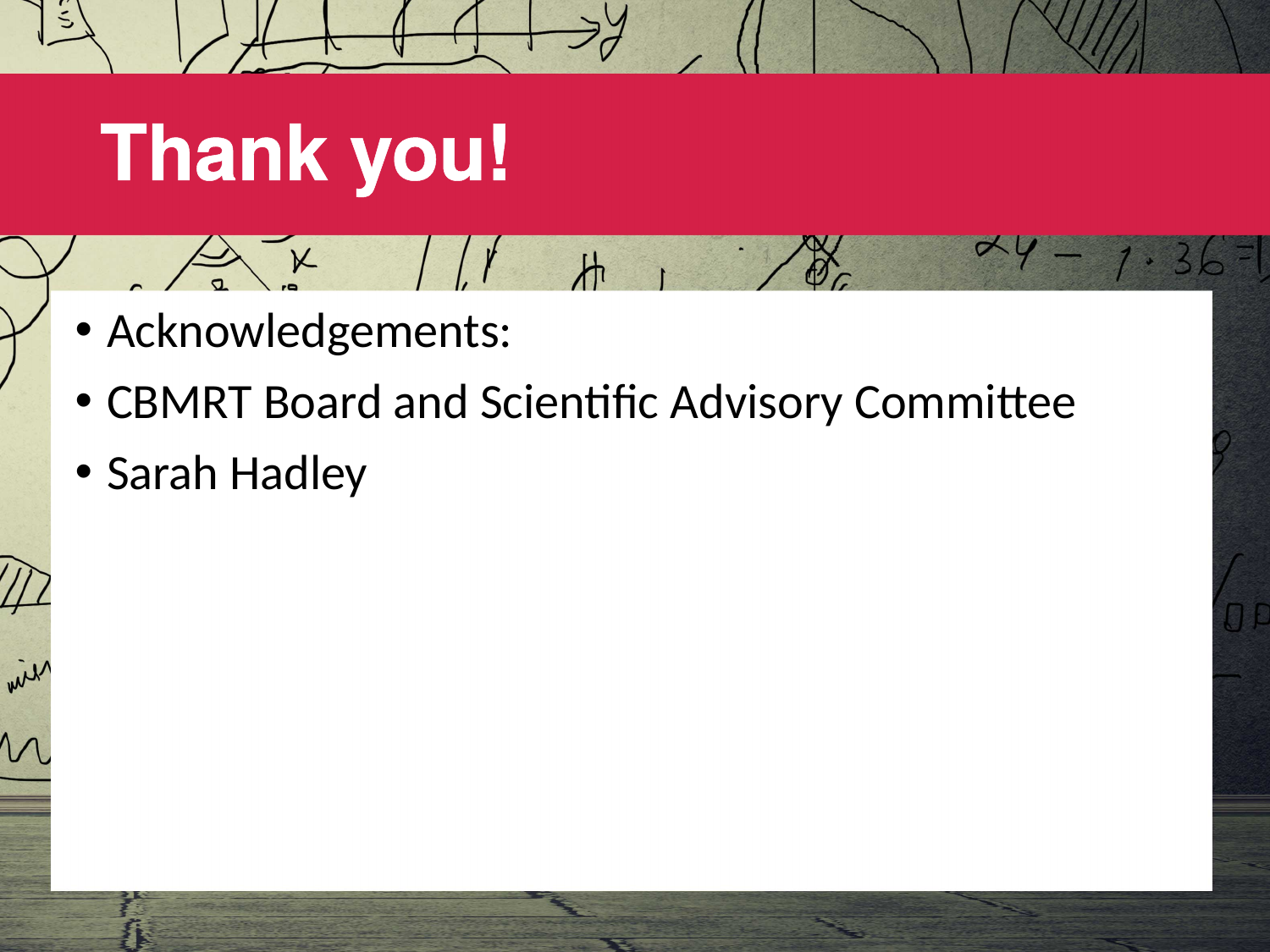

# Thank you!
Acknowledgements:
CBMRT Board and Scientific Advisory Committee
Sarah Hadley